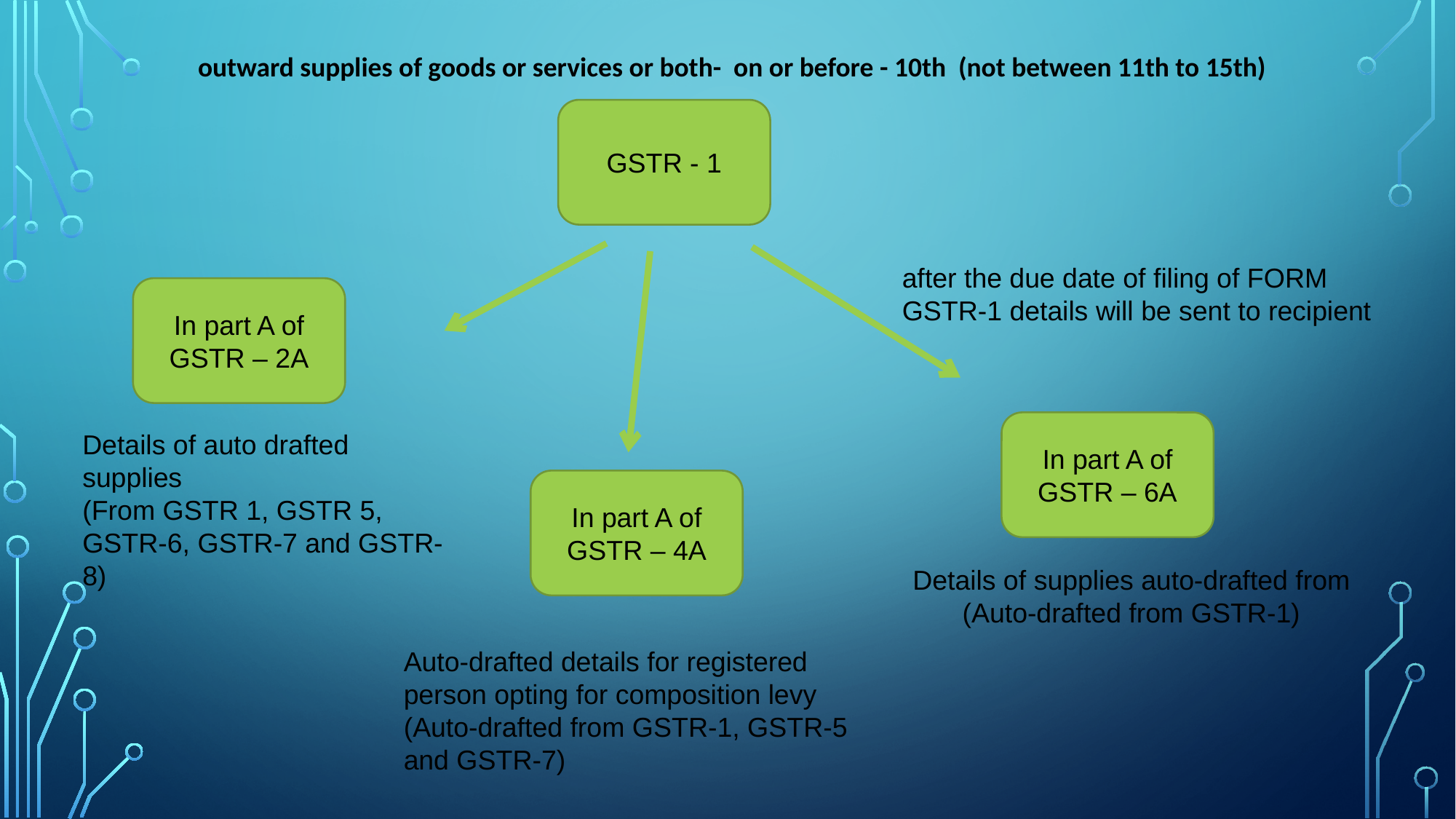

outward supplies of goods or services or both-  on or before - 10th  (not between 11th to 15th)
GSTR - 1
after the due date of filing of FORM GSTR-1 details will be sent to recipient
In part A of GSTR – 2A
In part A of GSTR – 6A
Details of auto drafted supplies
(From GSTR 1, GSTR 5, GSTR-6, GSTR-7 and GSTR-8)
In part A of GSTR – 4A
Details of supplies auto-drafted from
(Auto-drafted from GSTR-1)
Auto-drafted details for registered person opting for composition levy
(Auto-drafted from GSTR-1, GSTR-5 and GSTR-7)